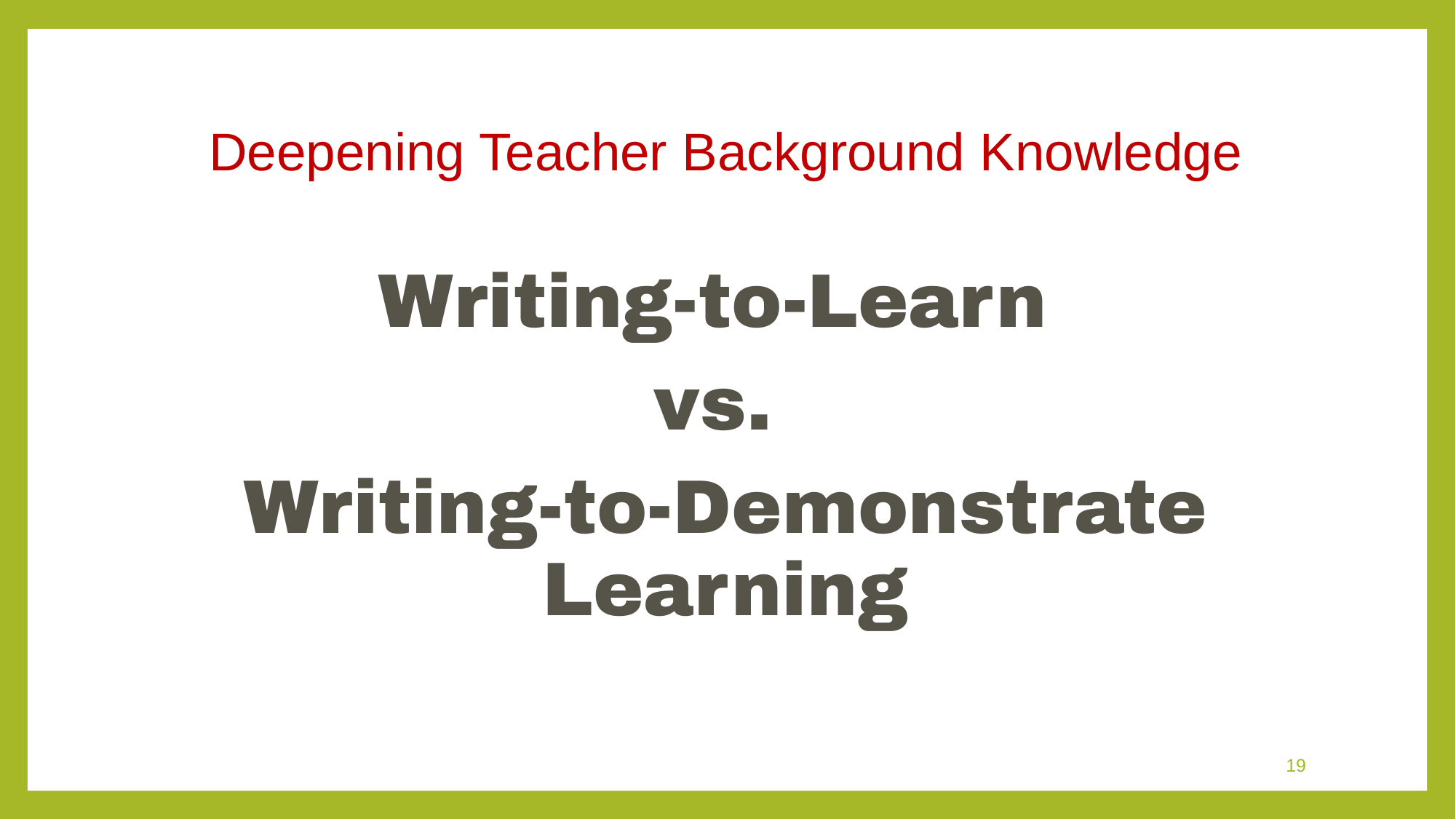

# Deepening Teacher Background Knowledge
Writing-to-Learn
vs.
Writing-to-Demonstrate Learning
19